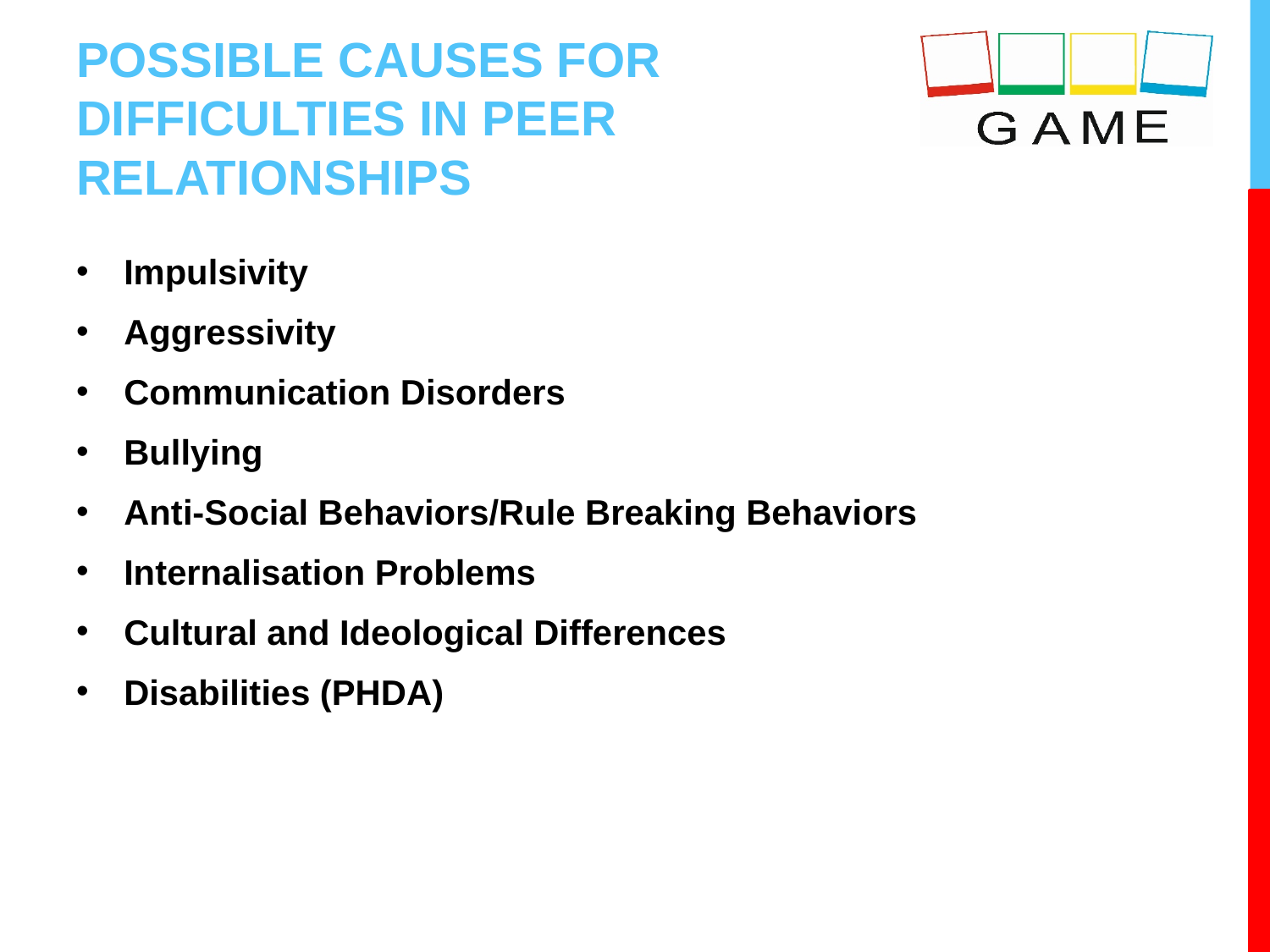

# POSSIBLE CAUSES FOR DIFFICULTIES IN PEER RELATIONSHIPS
Impulsivity
Aggressivity
Communication Disorders
Bullying
Anti-Social Behaviors/Rule Breaking Behaviors
Internalisation Problems
Cultural and Ideological Differences
Disabilities (PHDA)